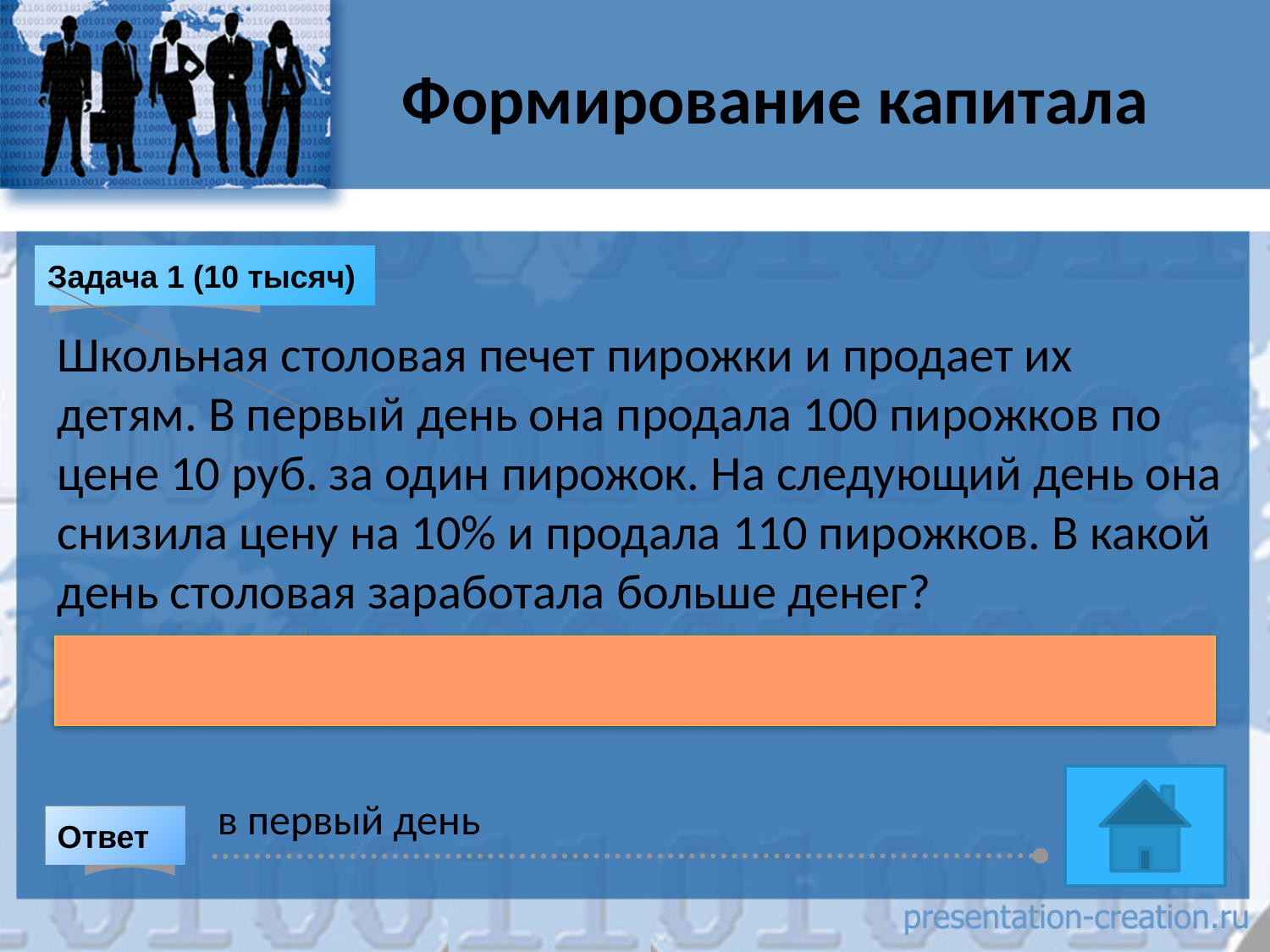

# Формирование капитала
Задача 1 (10 тысяч)

Школьная столовая печет пирожки и продает их детям. В первый день она продала 100 пирожков по цене 10 руб. за один пирожок. На следующий день она снизила цену на 10% и продала 110 пирожков. В какой день столовая заработала больше денег?

в первый день
Ответ